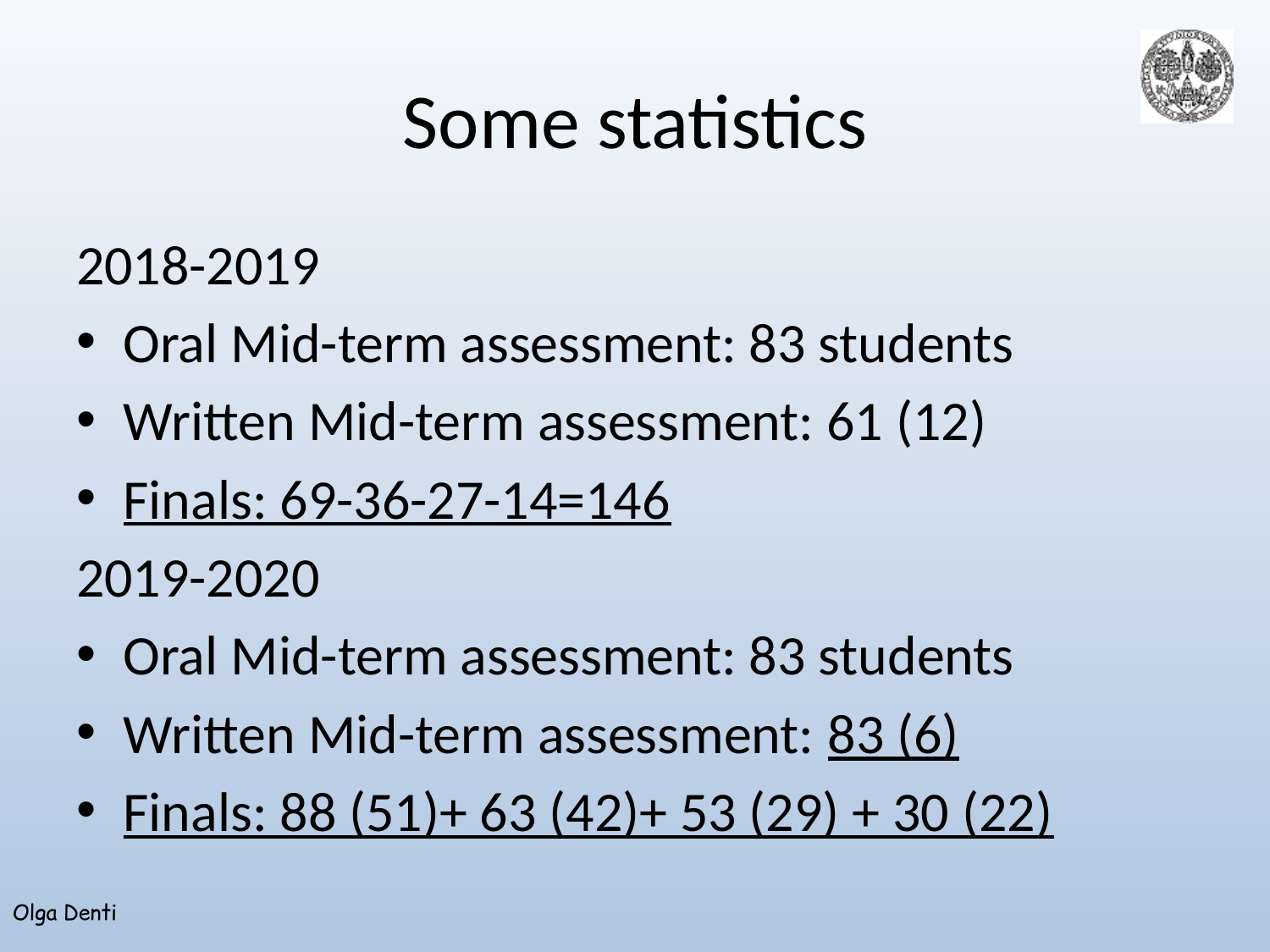

# Some statistics
2018-2019
Oral Mid-term assessment: 83 students
Written Mid-term assessment: 61 (12)
Finals: 69-36-27-14=146
2019-2020
Oral Mid-term assessment: 83 students
Written Mid-term assessment: 83 (6)
Finals: 88 (51)+ 63 (42)+ 53 (29) + 30 (22)